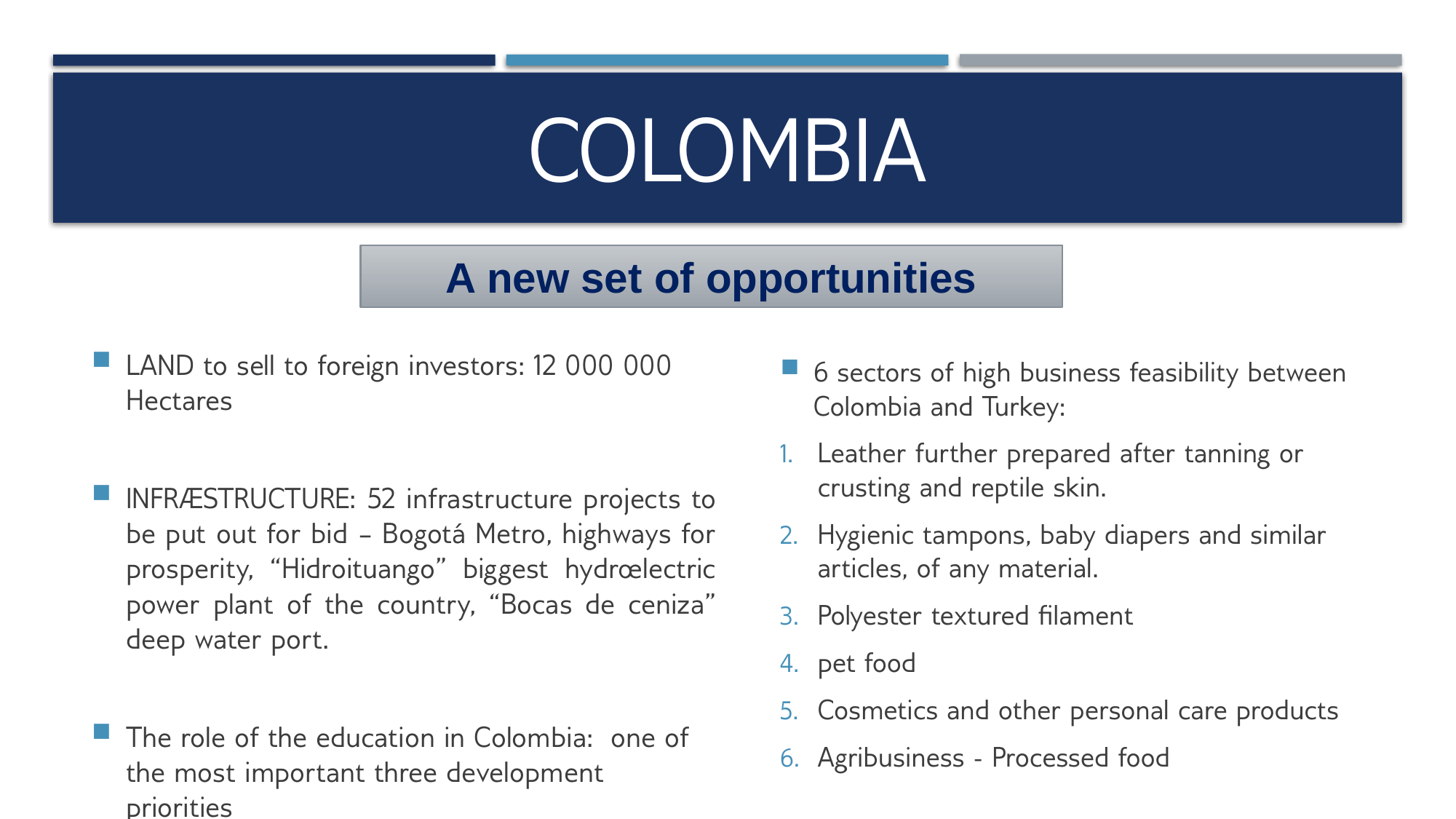

# COLOMBIA
A new set of opportunities
LAND to sell to foreign investors: 12 000 000 Hectares

INFRAESTRUCTURE: 52 infrastructure projects to be put out for bid – Bogotá Metro, highways for prosperity, “Hidroituango” biggest hydroelectric power plant of the country, “Bocas de ceniza” deep water port.

The role of the education in Colombia:  one of the most important three development priorities

6 sectors of high business feasibility between Colombia and Turkey:
Leather further prepared after tanning or crusting and reptile skin.
Hygienic tampons, baby diapers and similar articles, of any material.
Polyester textured filament
pet food
Cosmetics and other personal care products
Agribusiness - Processed food